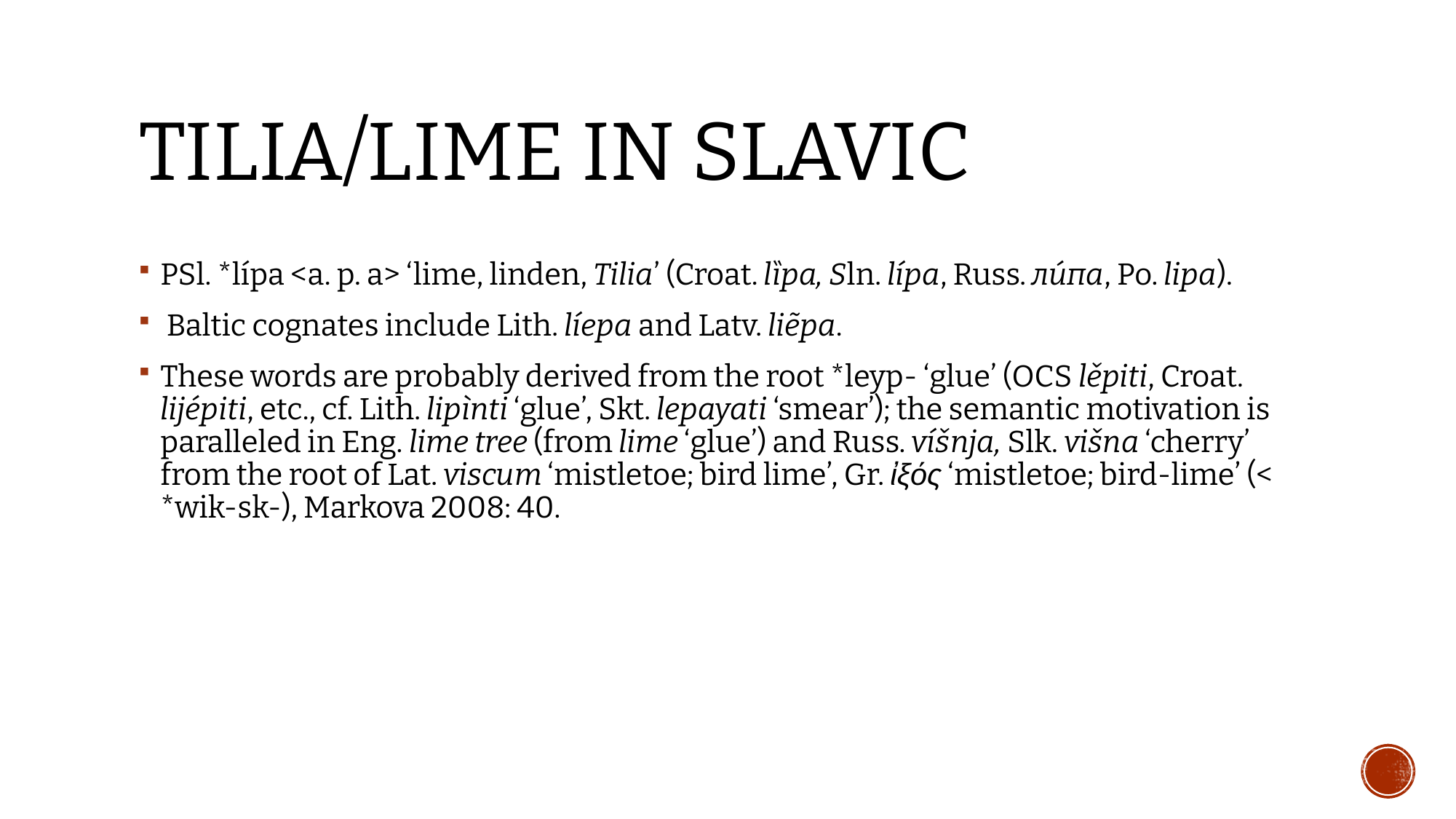

# Tilia/lime in slavic
PSl. *lípa <a. p. a> ‘lime, linden, Tilia’ (Croat. lȉpa, Sln. lípa, Russ. ли́па, Po. lipa).
 Baltic cognates include Lith. líepa and Latv. liẽpa.
These words are probably derived from the root *leyp- ‘glue’ (OCS lěpiti, Croat. lijépiti, etc., cf. Lith. lipìnti ‘glue’, Skt. lepayati ‘smear’); the semantic motivation is paralleled in Eng. lime tree (from lime ‘glue’) and Russ. víšnja, Slk. višna ‘cherry’ from the root of Lat. viscum ‘mistletoe; bird lime’, Gr. ἰξός ‘mistletoe; bird-lime’ (< *wik-sk-), Markova 2008: 40.